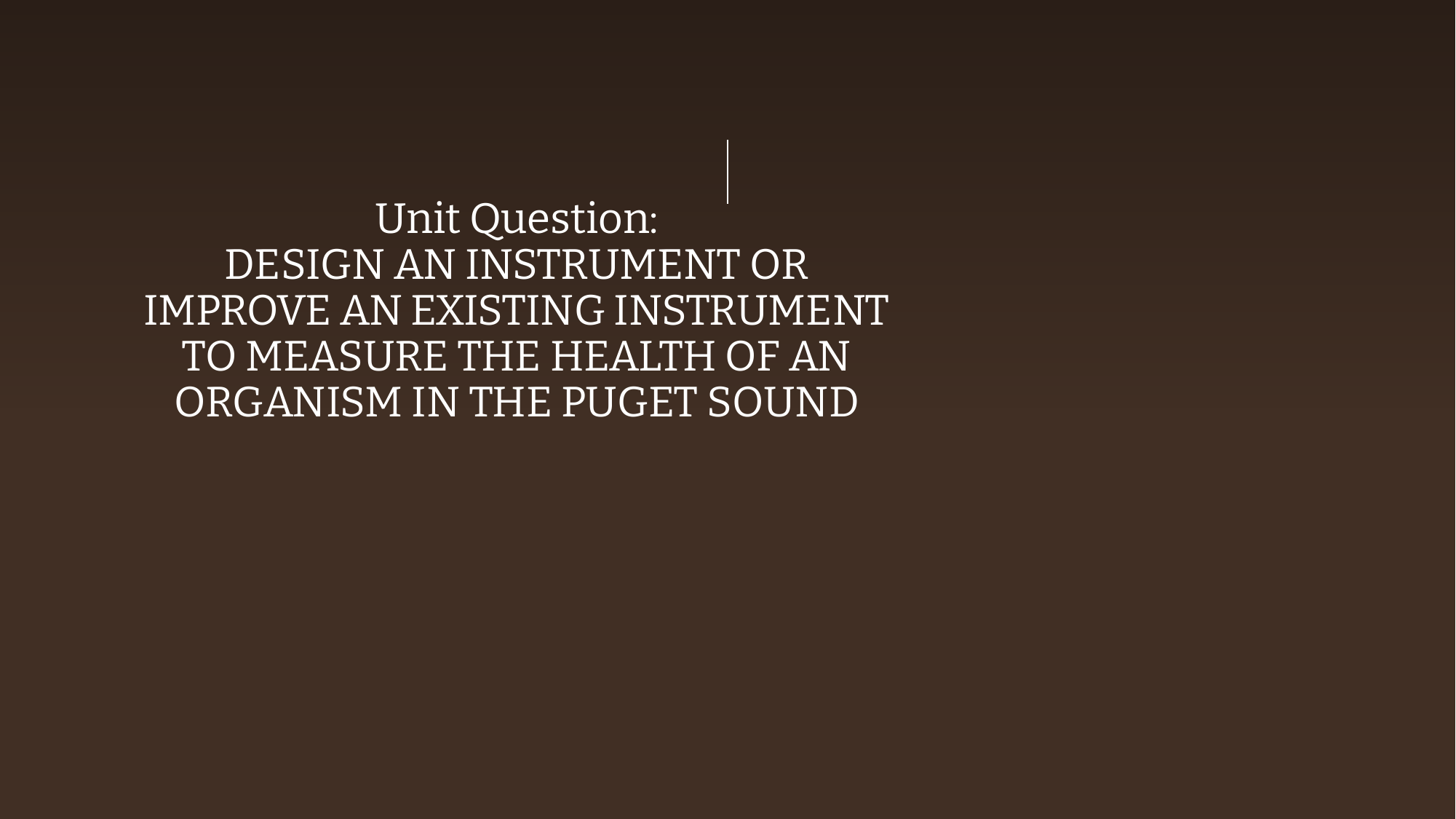

Unit Question:
DESIGN AN INSTRUMENT OR IMPROVE AN EXISTING INSTRUMENT TO MEASURE THE HEALTH OF AN ORGANISM IN THE PUGET SOUND